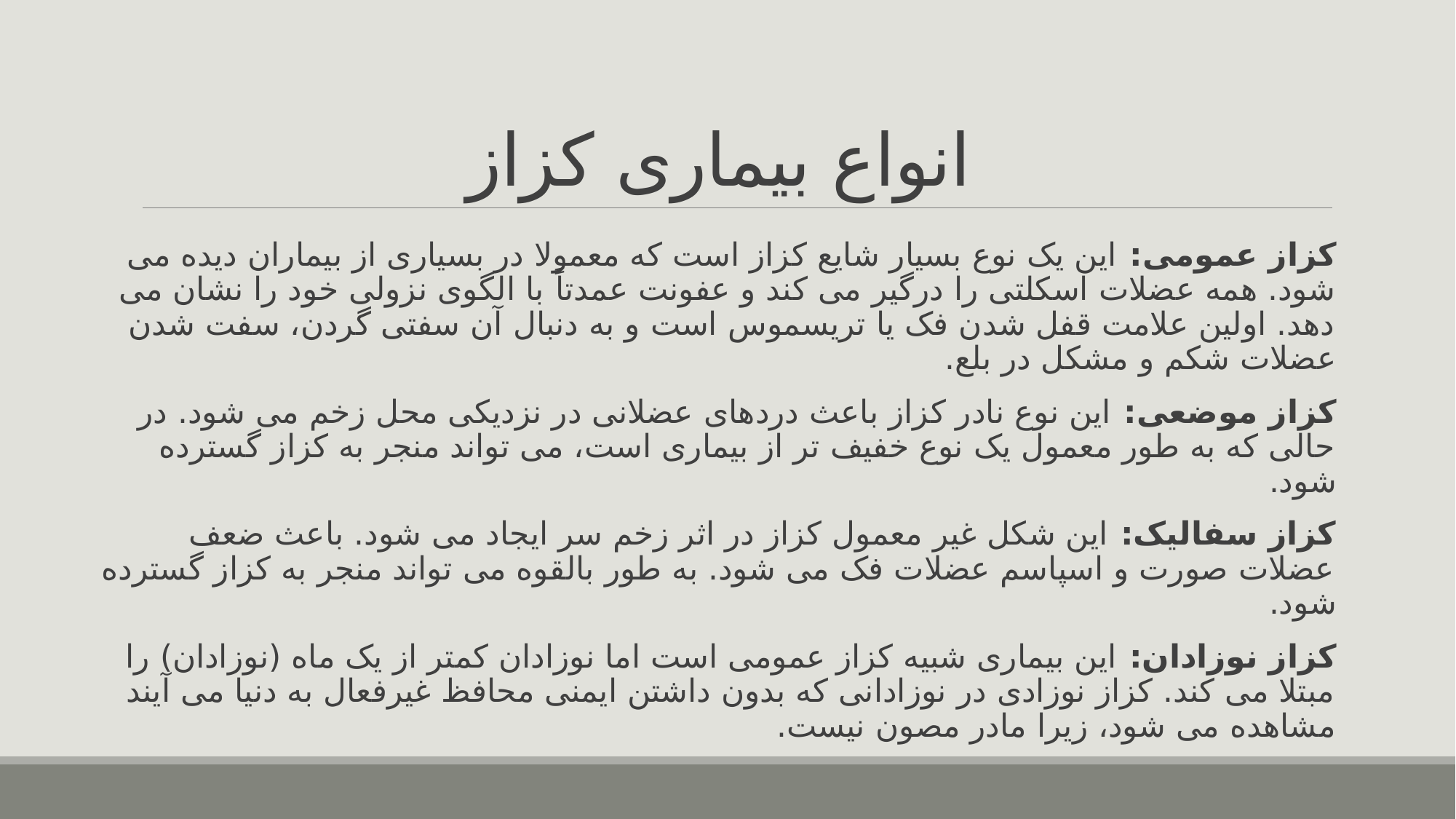

# انواع بیماری کزاز
کزاز عمومی: این یک نوع بسیار شایع کزاز است که معمولا در بسیاری از بیماران دیده می شود. همه عضلات اسکلتی را درگیر می کند و عفونت عمدتاً با الگوی نزولی خود را نشان می دهد. اولین علامت قفل شدن فک یا تریسموس است و به دنبال آن سفتی گردن، سفت شدن عضلات شکم و مشکل در بلع.
کزاز موضعی: این نوع نادر کزاز باعث دردهای عضلانی در نزدیکی محل زخم می شود. در حالی که به طور معمول یک نوع خفیف تر از بیماری است، می تواند منجر به کزاز گسترده شود.
کزاز سفالیک: این شکل غیر معمول کزاز در اثر زخم سر ایجاد می شود. باعث ضعف عضلات صورت و اسپاسم عضلات فک می شود. به طور بالقوه می تواند منجر به کزاز گسترده شود.
کزاز نوزادان: این بیماری شبیه کزاز عمومی است اما نوزادان کمتر از یک ماه (نوزادان) را مبتلا می کند. کزاز نوزادی در نوزادانی که بدون داشتن ایمنی محافظ غیرفعال به دنیا می آیند مشاهده می شود، زیرا مادر مصون نیست.